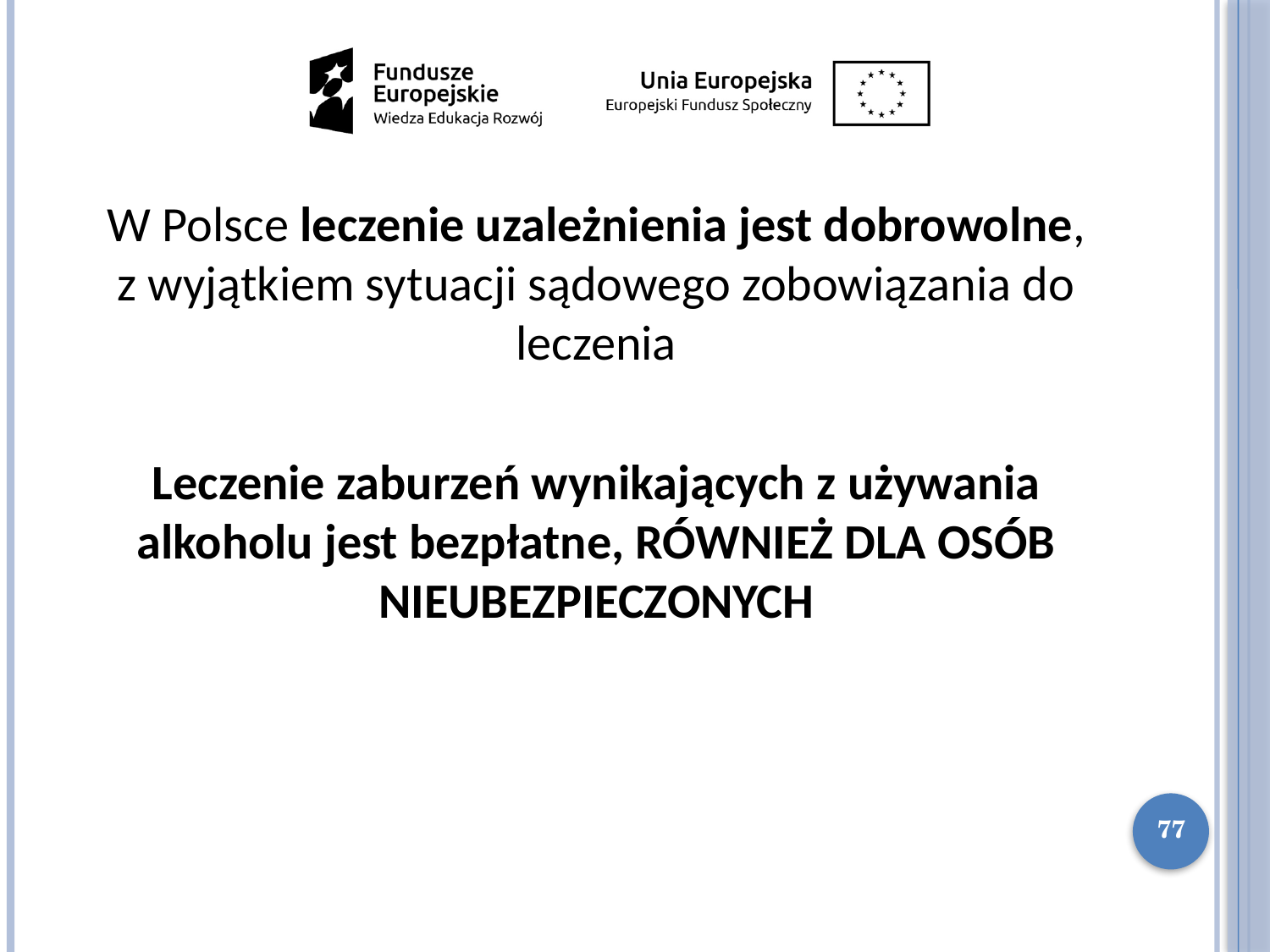

W Polsce leczenie uzależnienia jest dobrowolne, z wyjątkiem sytuacji sądowego zobowiązania do leczenia

Leczenie zaburzeń wynikających z używania alkoholu jest bezpłatne, RÓWNIEŻ DLA OSÓB NIEUBEZPIECZONYCH

77